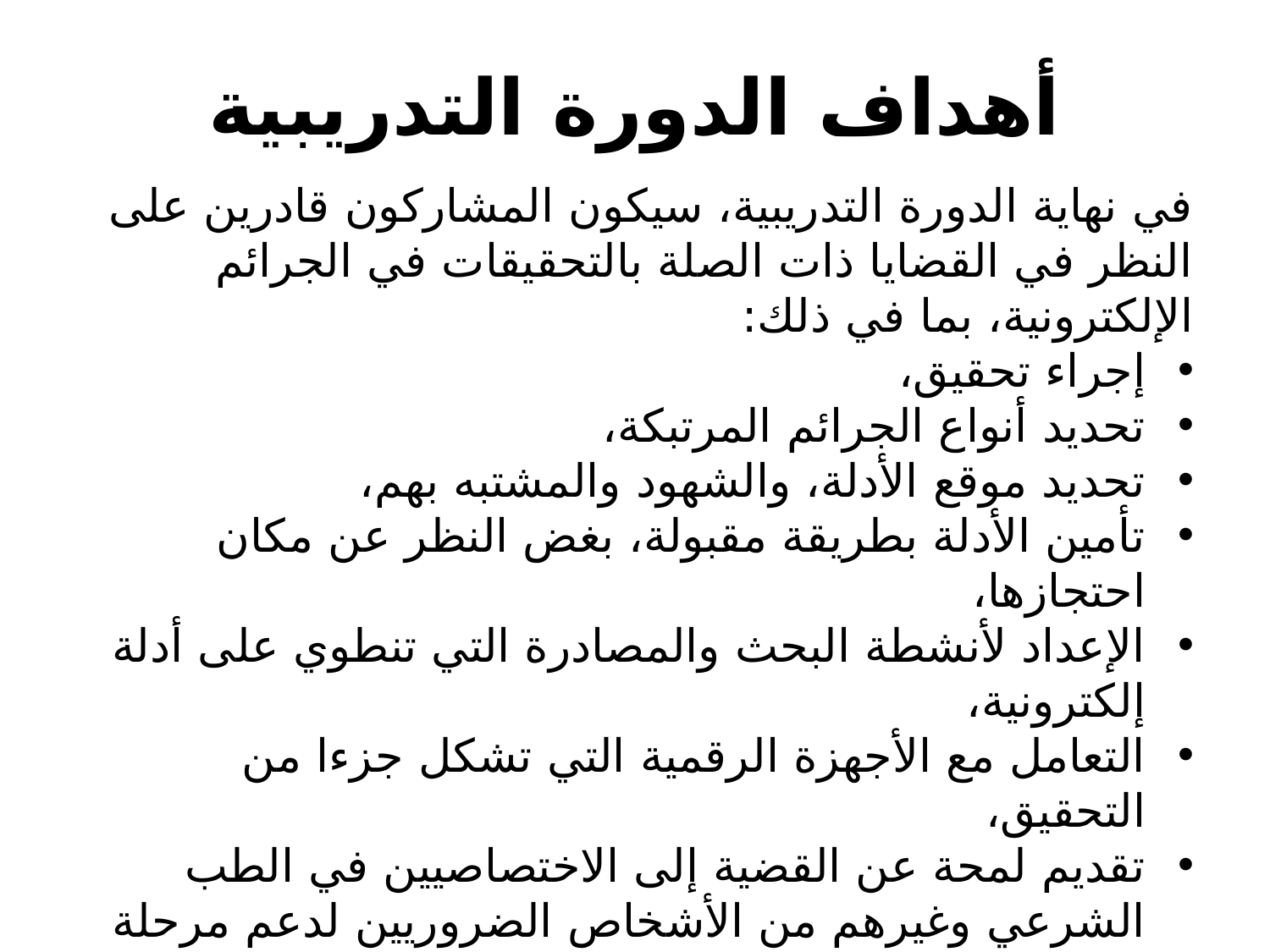

# أهداف الدورة التدريبية
في نهاية الدورة التدريبية، سيكون المشاركون قادرين على النظر في القضايا ذات الصلة بالتحقيقات في الجرائم الإلكترونية، بما في ذلك:
إجراء تحقيق،
تحديد أنواع الجرائم المرتبكة،
تحديد موقع الأدلة، والشهود والمشتبه بهم،
تأمين الأدلة بطريقة مقبولة، بغض النظر عن مكان احتجازها،
الإعداد لأنشطة البحث والمصادرة التي تنطوي على أدلة إلكترونية،
التعامل مع الأجهزة الرقمية التي تشكل جزءا من التحقيق،
تقديم لمحة عن القضية إلى الاختصاصيين في الطب الشرعي وغيرهم من الأشخاص الضروريين لدعم مرحلة التحقيق،
التحضير للمقابلات مع المشتبه بهم،
تقديم الأدلة على الجرائم الإلكترونية،
النظر في الجوانب ذات الصلة خلال الإجراء القضائي.